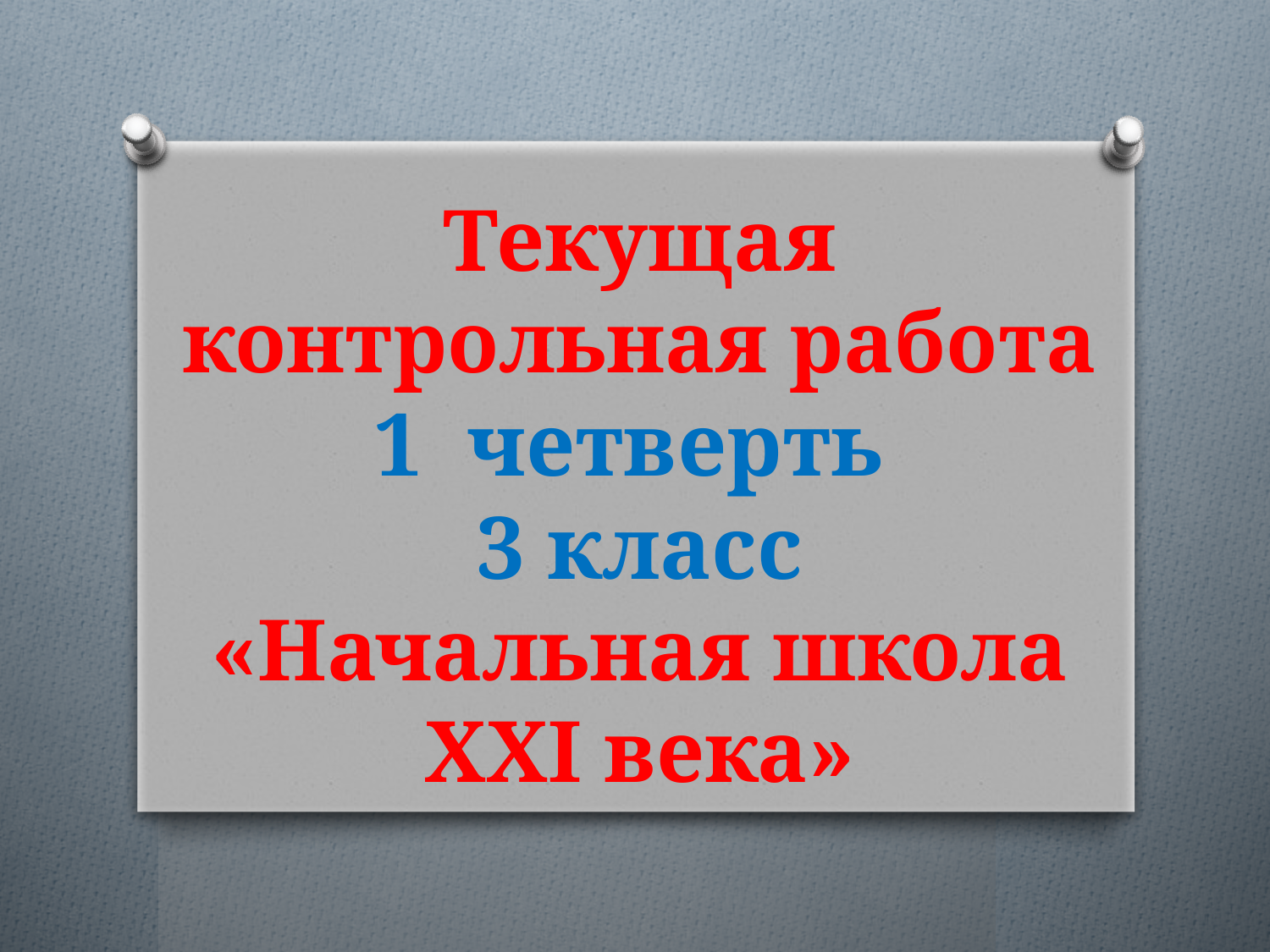

# Текущая контрольная работа 1  четверть 3 класс «Начальная школа XXI века»